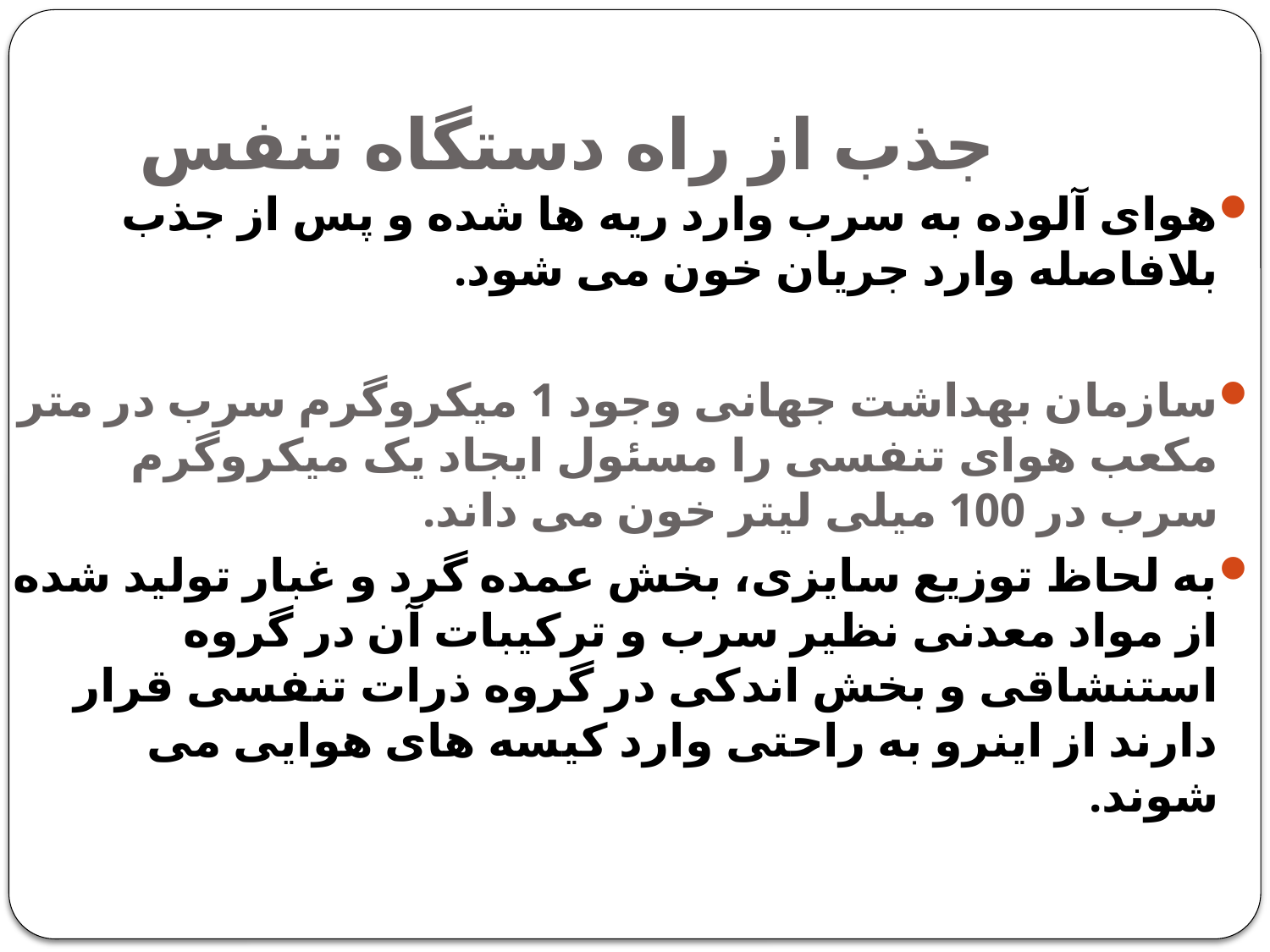

# جذب از راه دستگاه تنفس
هوای آلوده به سرب وارد ریه ها شده و پس از جذب بلافاصله وارد جریان خون می شود.

سازمان بهداشت جهانی وجود 1 میکروگرم سرب در متر مکعب هوای تنفسی را مسئول ایجاد یک میکروگرم سرب در 100 میلی لیتر خون می داند.
به لحاظ توزیع سایزی، بخش عمده گرد و غبار تولید شده از مواد معدنی نظیر سرب و ترکیبات آن در گروه استنشاقی و بخش اندکی در گروه ذرات تنفسی قرار دارند از اینرو به راحتی وارد کیسه های هوایی می شوند.